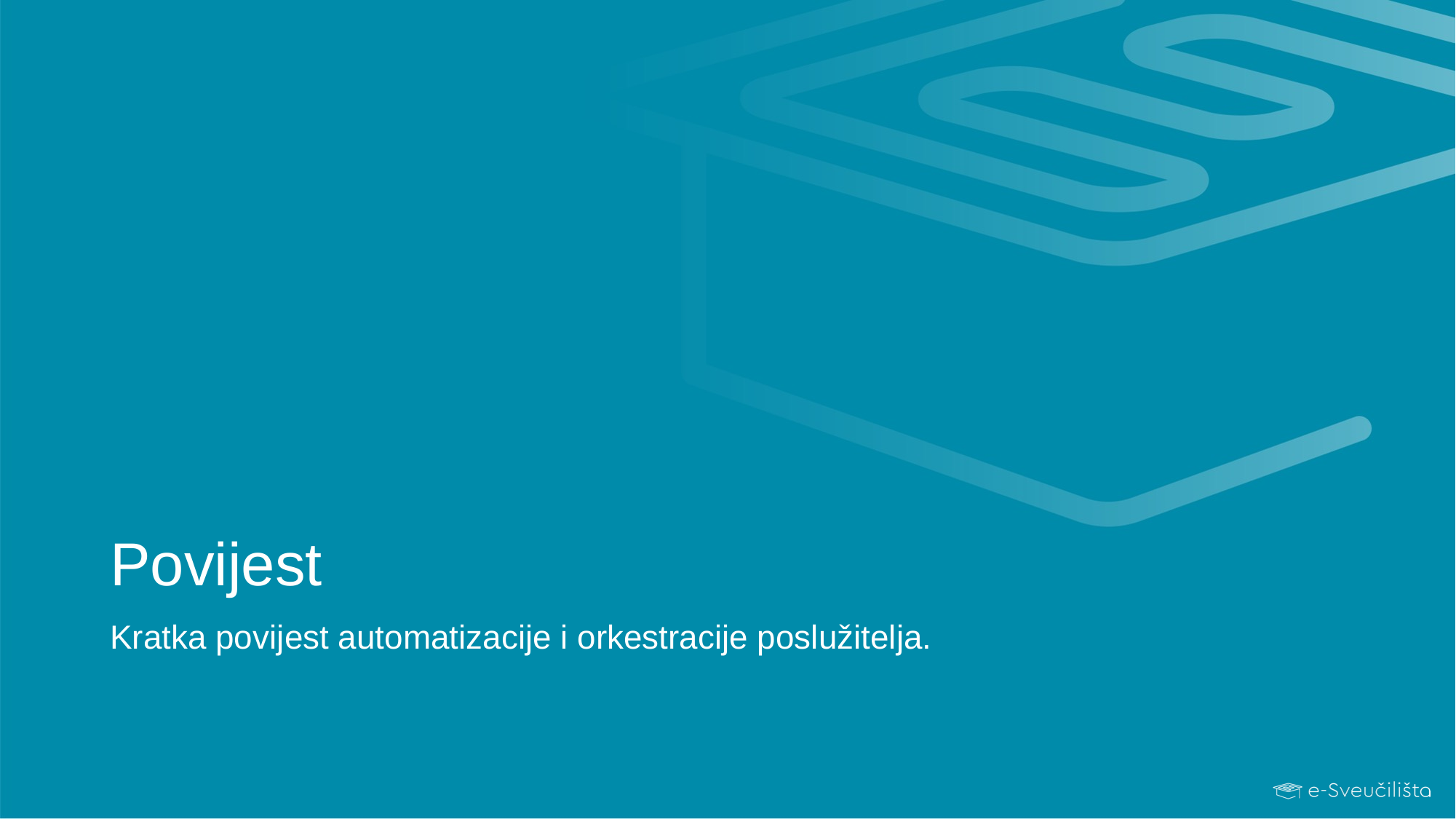

# Povijest
Kratka povijest automatizacije i orkestracije poslužitelja.